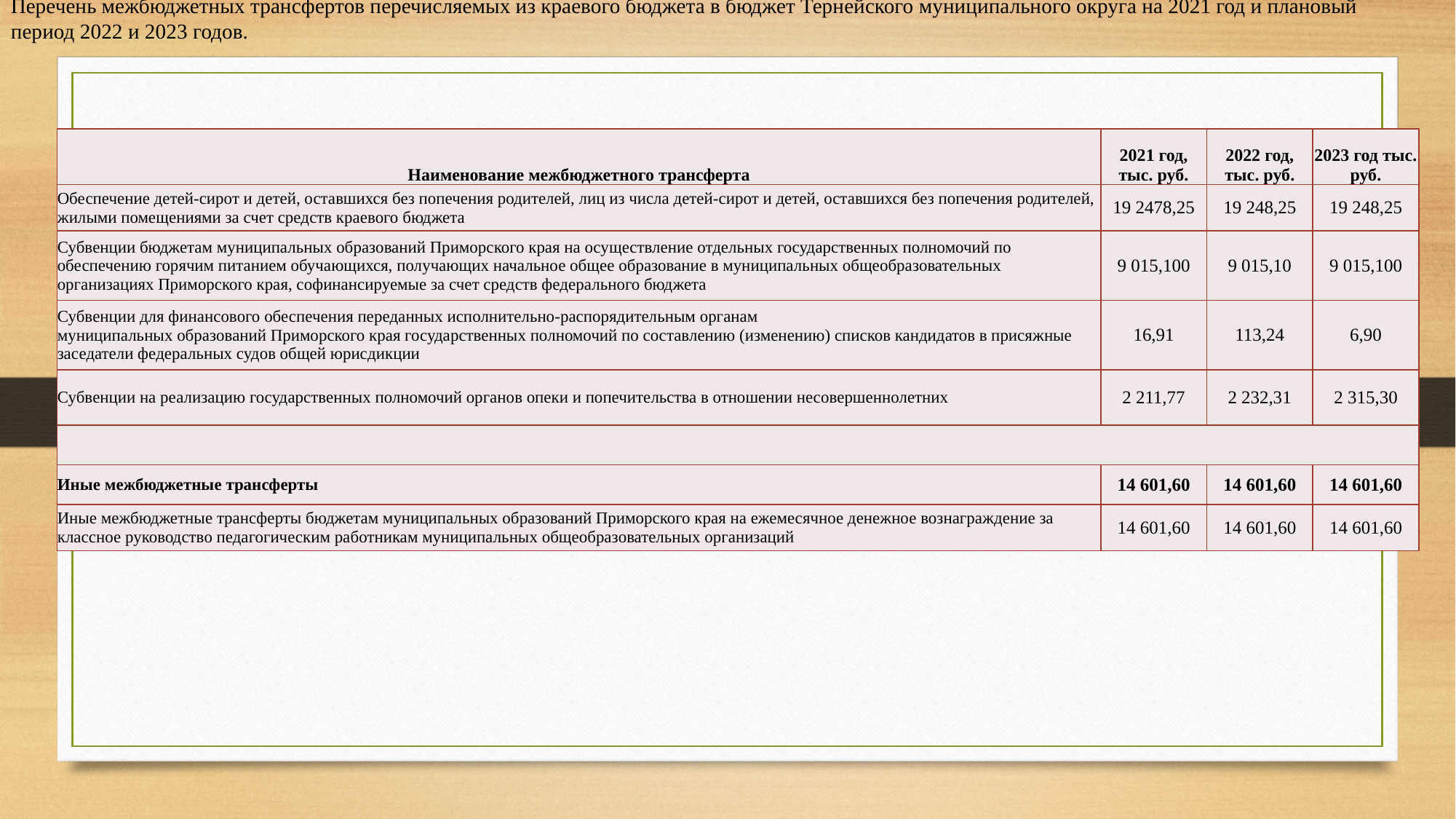

Перечень межбюджетных трансфертов перечисляемых из краевого бюджета в бюджет Тернейского муниципального округа на 2021 год и плановый период 2022 и 2023 годов.
| Наименование межбюджетного трансферта | 2021 год, тыс. руб. | 2022 год, тыс. руб. | 2023 год тыс. руб. |
| --- | --- | --- | --- |
| Обеспечение детей-сирот и детей, оставшихся без попечения родителей, лиц из числа детей-сирот и детей, оставшихся без попечения родителей, жилыми помещениями за счет средств краевого бюджета | 19 2478,25 | 19 248,25 | 19 248,25 |
| Субвенции бюджетам муниципальных образований Приморского края на осуществление отдельных государственных полномочий по обеспечению горячим питанием обучающихся, получающих начальное общее образование в муниципальных общеобразовательных организациях Приморского края, софинансируемые за счет средств федерального бюджета | 9 015,100 | 9 015,10 | 9 015,100 |
| Субвенции для финансового обеспечения переданных исполнительно-распорядительным органам муниципальных образований Приморского края государственных полномочий по составлению (изменению) списков кандидатов в присяжные заседатели федеральных судов общей юрисдикции | 16,91 | 113,24 | 6,90 |
| Субвенции на реализацию государственных полномочий органов опеки и попечительства в отношении несовершеннолетних | 2 211,77 | 2 232,31 | 2 315,30 |
|  |  |  |  |
| Иные межбюджетные трансферты | 14 601,60 | 14 601,60 | 14 601,60 |
| Иные межбюджетные трансферты бюджетам муниципальных образований Приморского края на ежемесячное денежное вознаграждение за классное руководство педагогическим работникам муниципальных общеобразовательных организаций | 14 601,60 | 14 601,60 | 14 601,60 |